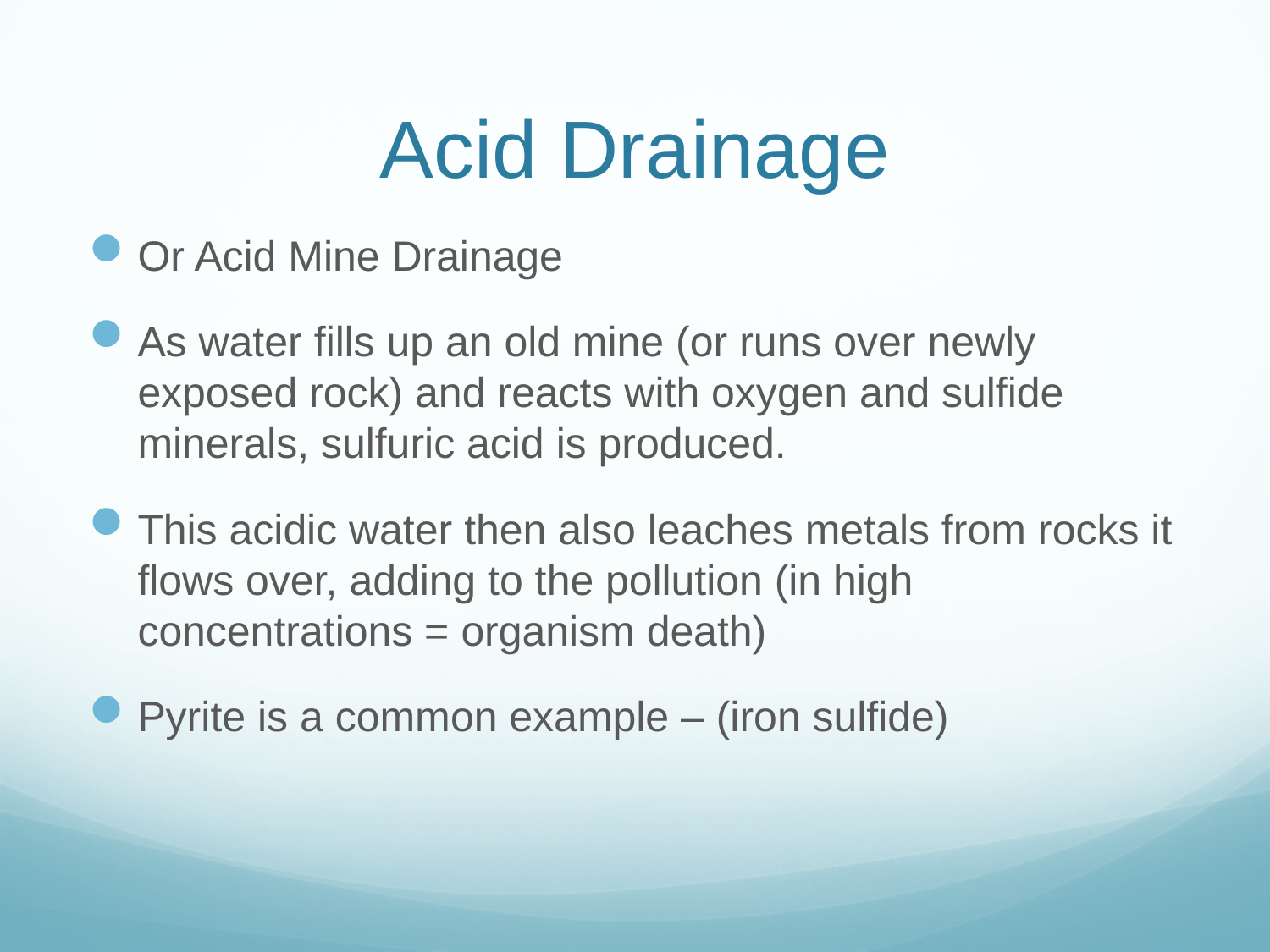

# Acid Drainage
Or Acid Mine Drainage
As water fills up an old mine (or runs over newly exposed rock) and reacts with oxygen and sulfide minerals, sulfuric acid is produced.
This acidic water then also leaches metals from rocks it flows over, adding to the pollution (in high concentrations = organism death)
Pyrite is a common example – (iron sulfide)